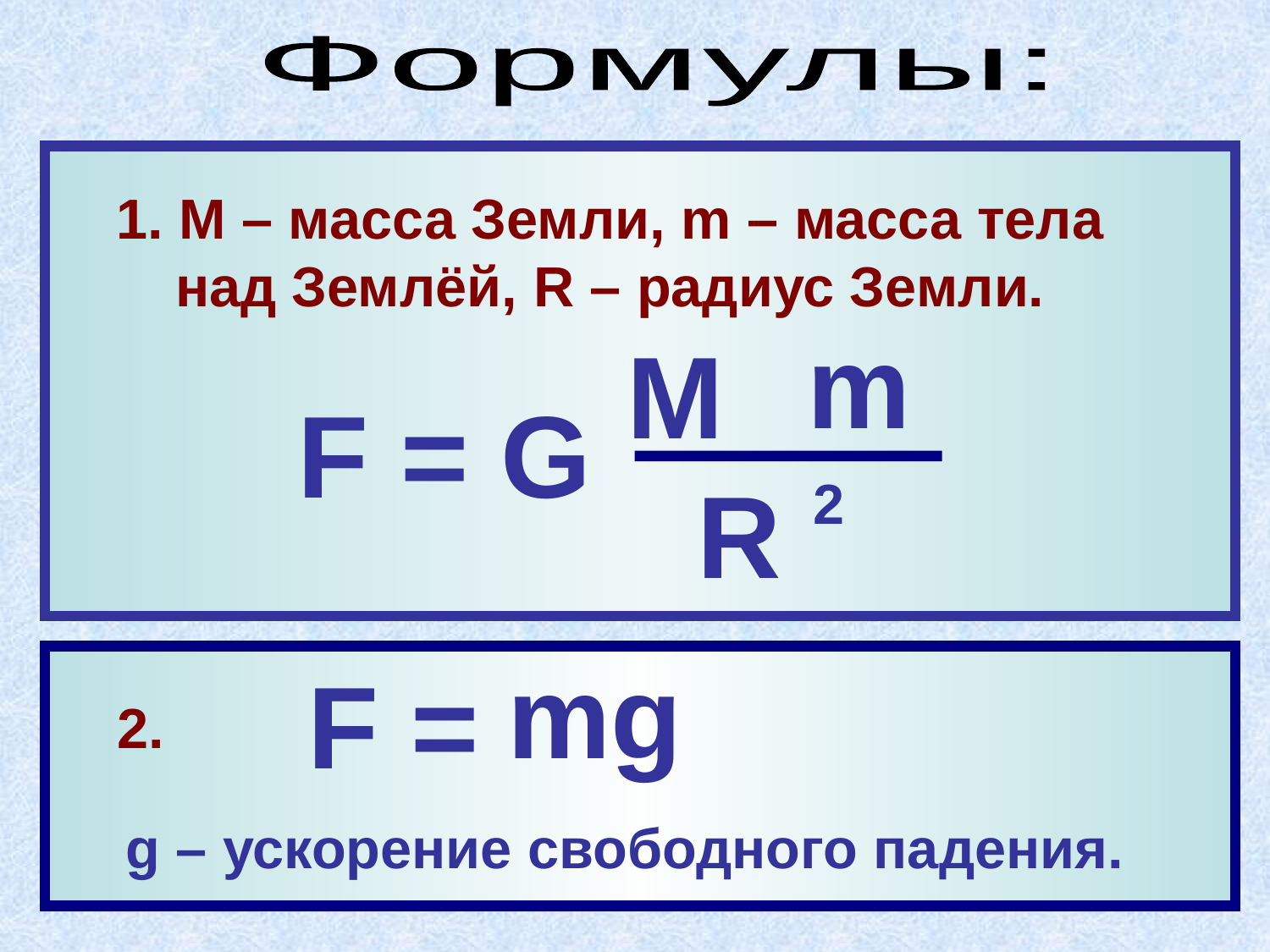

Формулы:

1. М – масса Земли, m – масса тела над Землёй, R – радиус Земли.
m
М
F = G

R
2
mg
F =

2.
g – ускорение свободного падения.